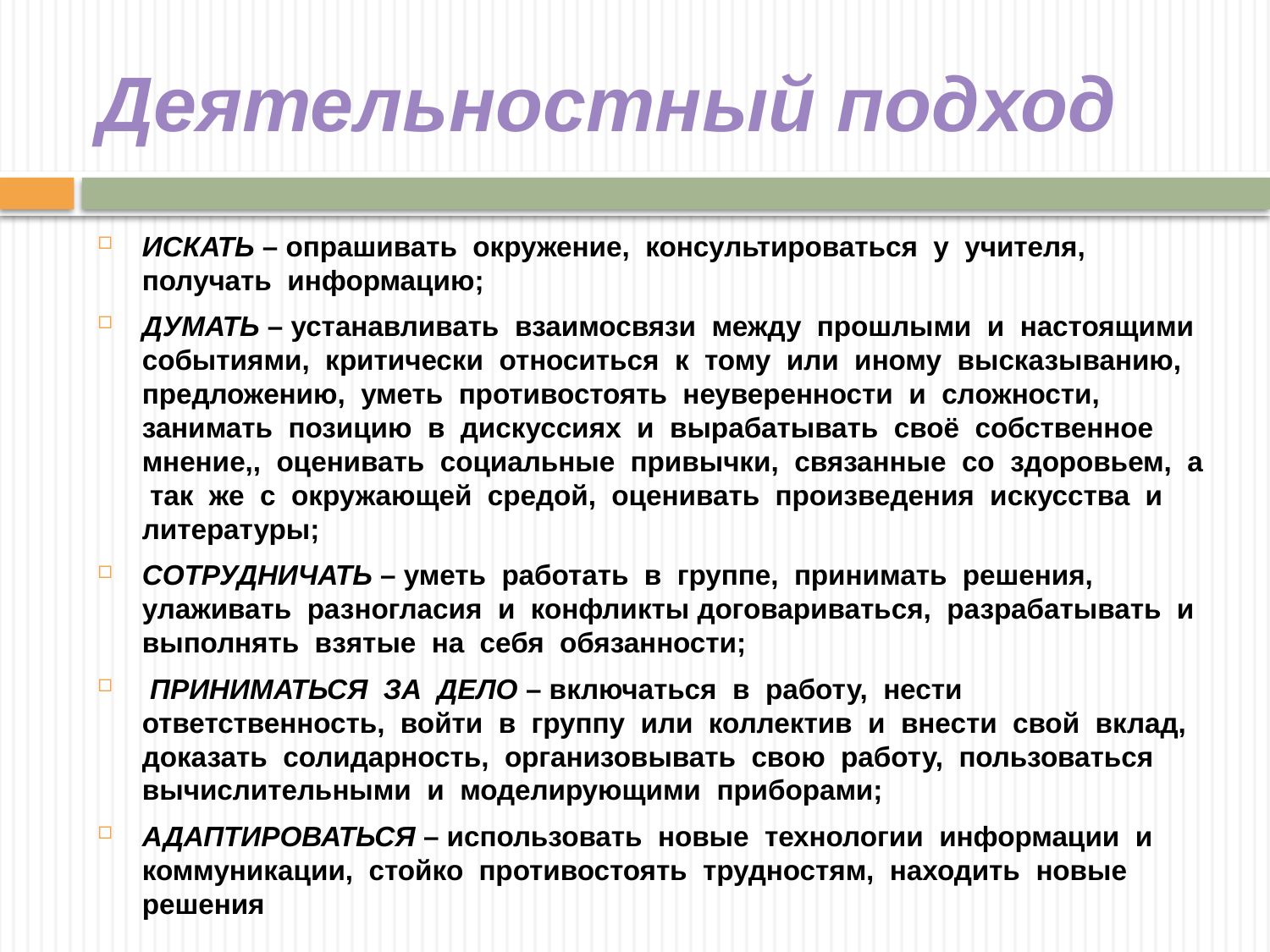

# Деятельностный подход
ИСКАТЬ – опрашивать  окружение,  консультироваться  у  учителя,  получать  информацию;
ДУМАТЬ – устанавливать  взаимосвязи  между  прошлыми  и  настоящими  событиями,  критически  относиться  к  тому  или  иному  высказыванию,  предложению,  уметь  противостоять  неуверенности  и  сложности,  занимать  позицию  в  дискуссиях  и  вырабатывать  своё  собственное  мнение,,  оценивать  социальные  привычки,  связанные  со  здоровьем,  а  так  же  с  окружающей  средой,  оценивать  произведения  искусства  и  литературы;
СОТРУДНИЧАТЬ – уметь  работать  в  группе,  принимать  решения,  улаживать  разногласия  и  конфликты договариваться,  разрабатывать  и  выполнять  взятые  на  себя  обязанности;
 ПРИНИМАТЬСЯ  ЗА  ДЕЛО – включаться  в  работу,  нести  ответственность,  войти  в  группу  или  коллектив  и  внести  свой  вклад,  доказать  солидарность,  организовывать  свою  работу,  пользоваться  вычислительными  и  моделирующими  приборами;
АДАПТИРОВАТЬСЯ – использовать  новые  технологии  информации  и коммуникации,  стойко  противостоять  трудностям,  находить  новые  решения